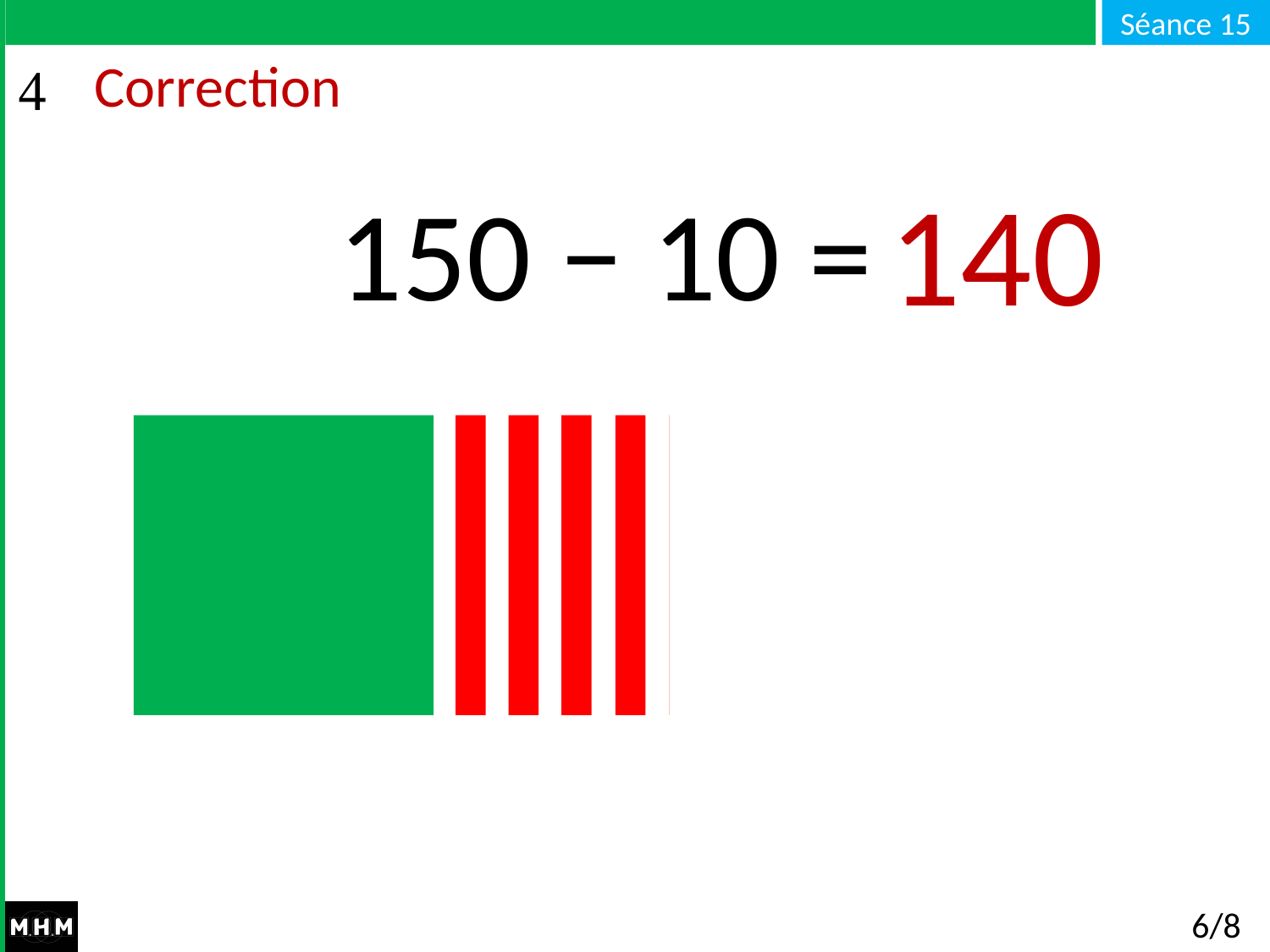

# Correction
140
150 − 10 = …

6/8